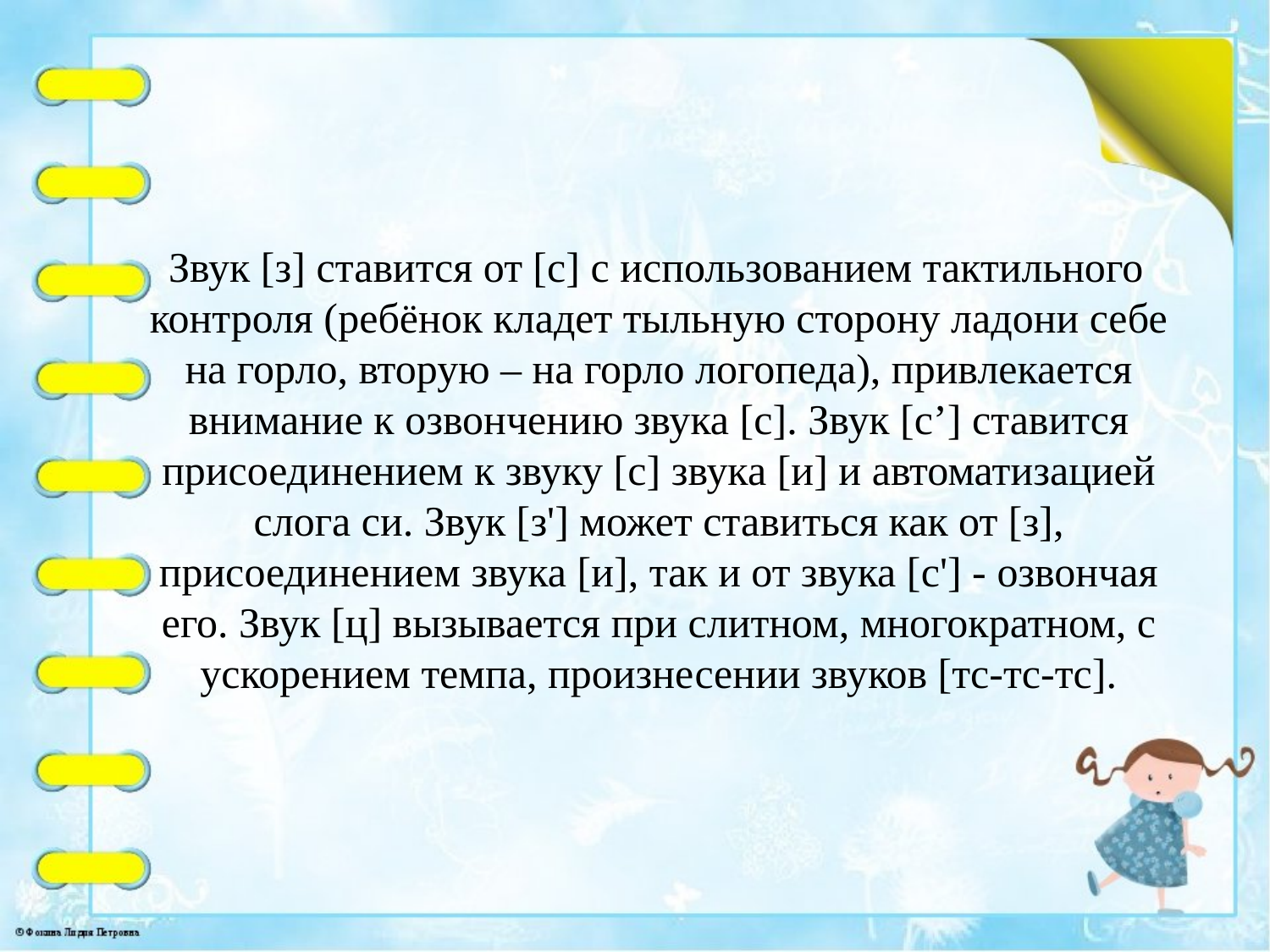

Звук [з] ставится от [c] с использованием тактильного контроля (ребёнок кладет тыльную сторону ладони себе на горло, вторую – на горло логопеда), привлекается внимание к озвончению звука [c]. Звук [c’] ставится присоединением к звуку [c] звука [и] и автоматизацией слога си. Звук [з'] может ставиться как от [з], присоединением звука [и], так и от звука [c'] - озвончая его. Звук [ц] вызывается при слитном, многократном, с ускорением темпа, произнесении звуков [тc-тc-тc].